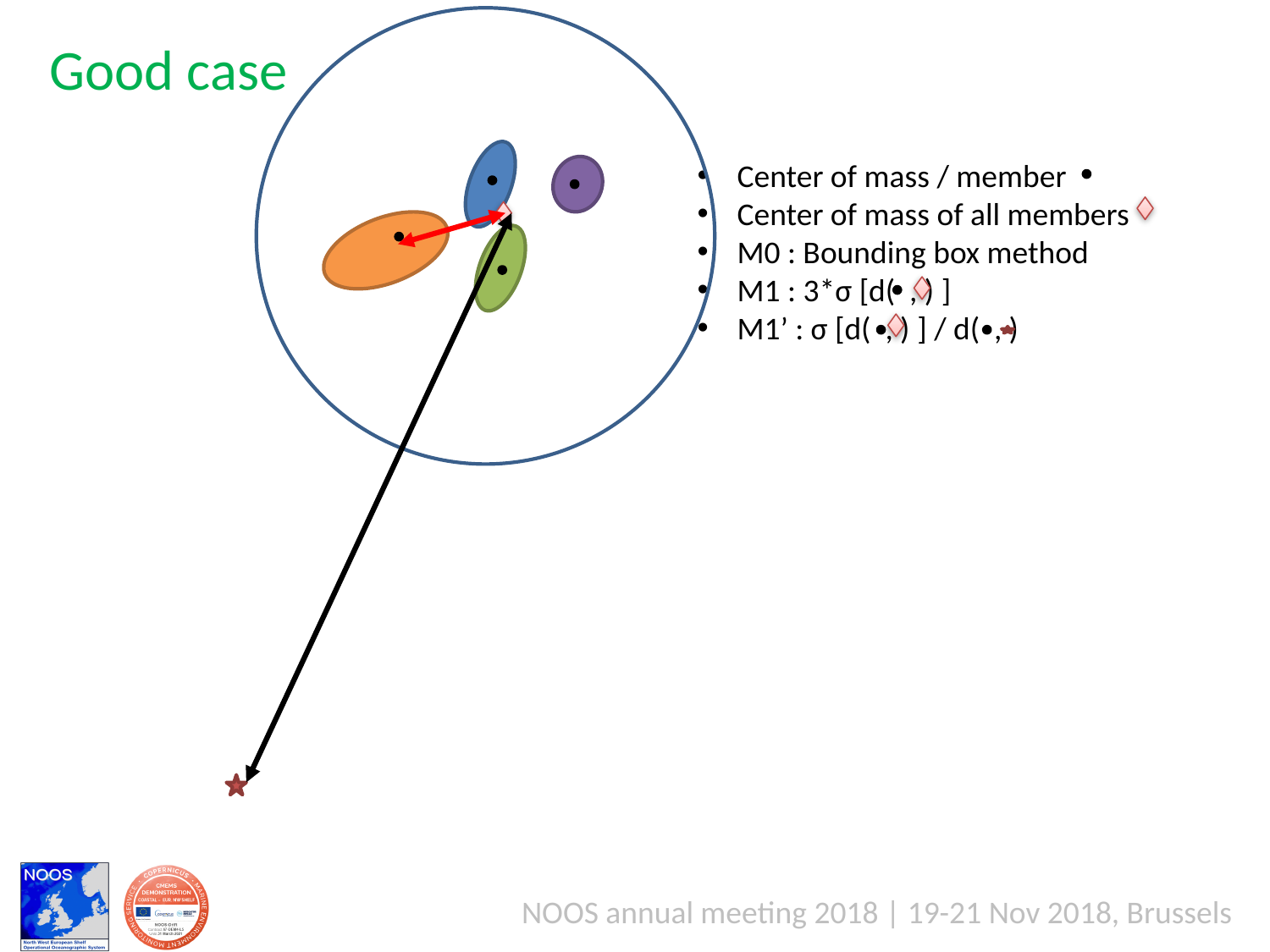

Good case

Center of mass / member
Center of mass of all members
M0 : Bounding box method
M1 : 3*σ [d(  , ) ]
M1’ : σ [d(  , ) ] / d(  , )